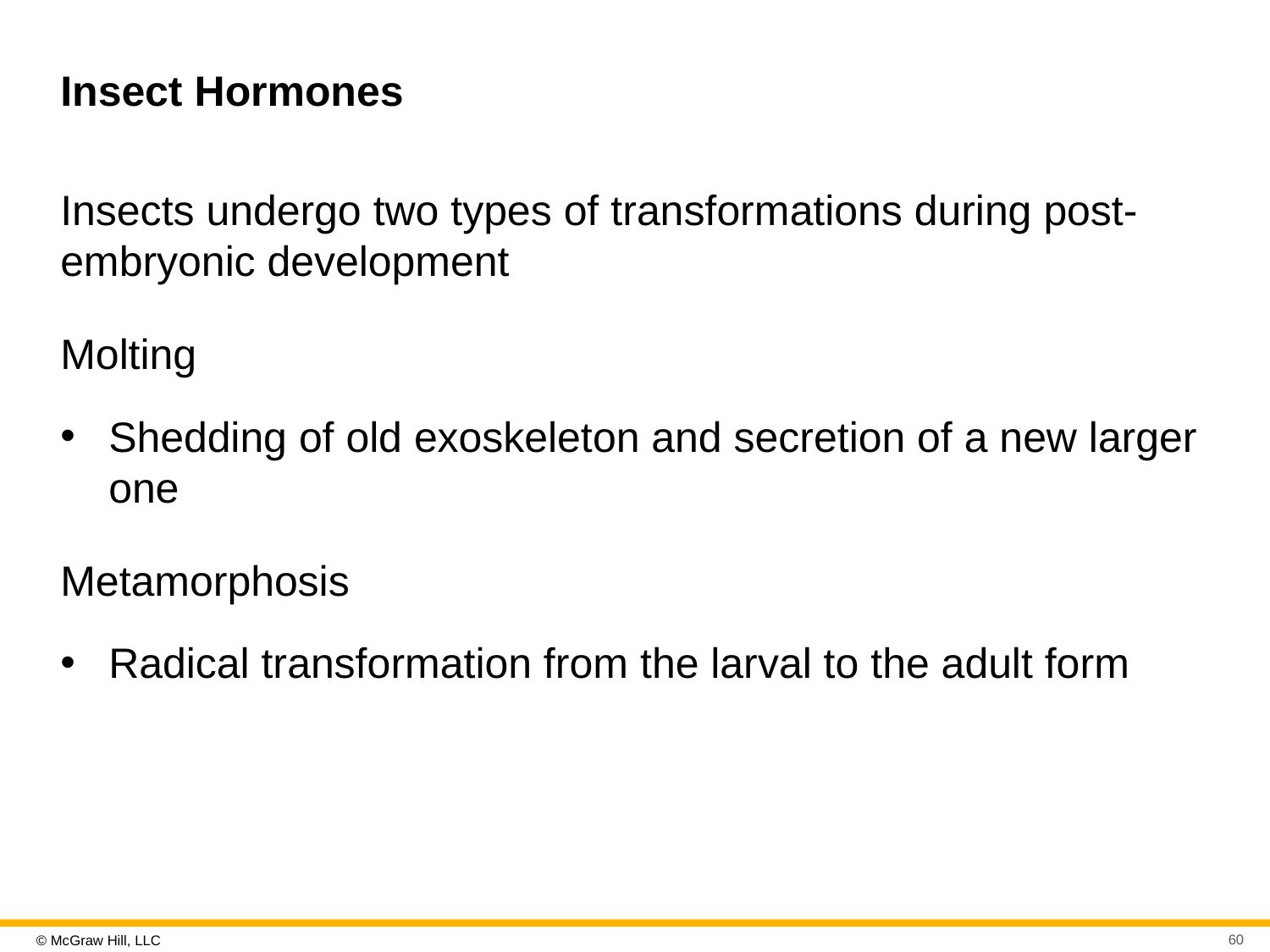

# Insect Hormones
Insects undergo two types of transformations during post-embryonic development
Molting
Shedding of old exoskeleton and secretion of a new larger one
Metamorphosis
Radical transformation from the larval to the adult form
60